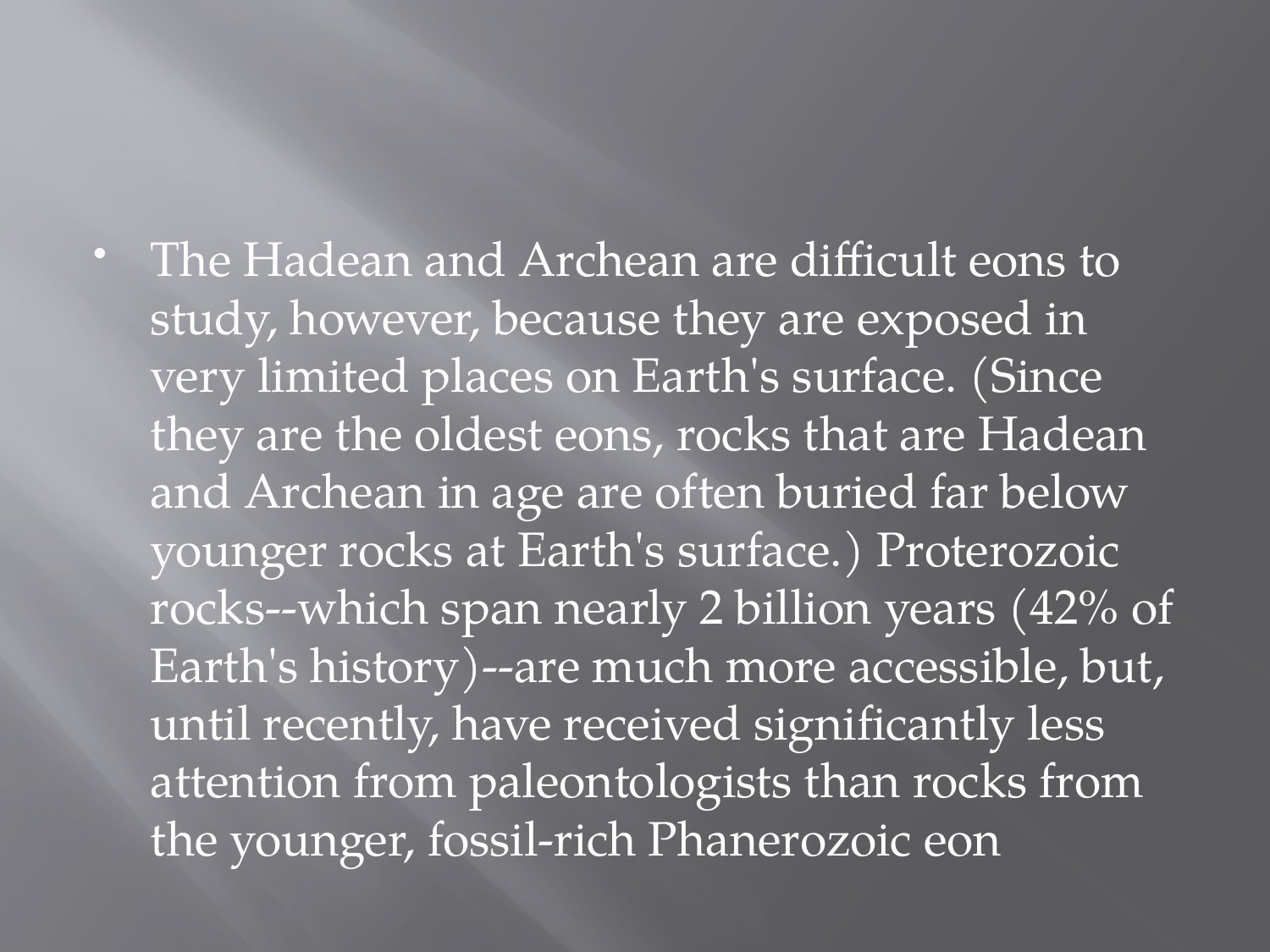

#
The Hadean and Archean are difficult eons to study, however, because they are exposed in very limited places on Earth's surface. (Since they are the oldest eons, rocks that are Hadean and Archean in age are often buried far below younger rocks at Earth's surface.) Proterozoic rocks--which span nearly 2 billion years (42% of Earth's history)--are much more accessible, but, until recently, have received significantly less attention from paleontologists than rocks from the younger, fossil-rich Phanerozoic eon